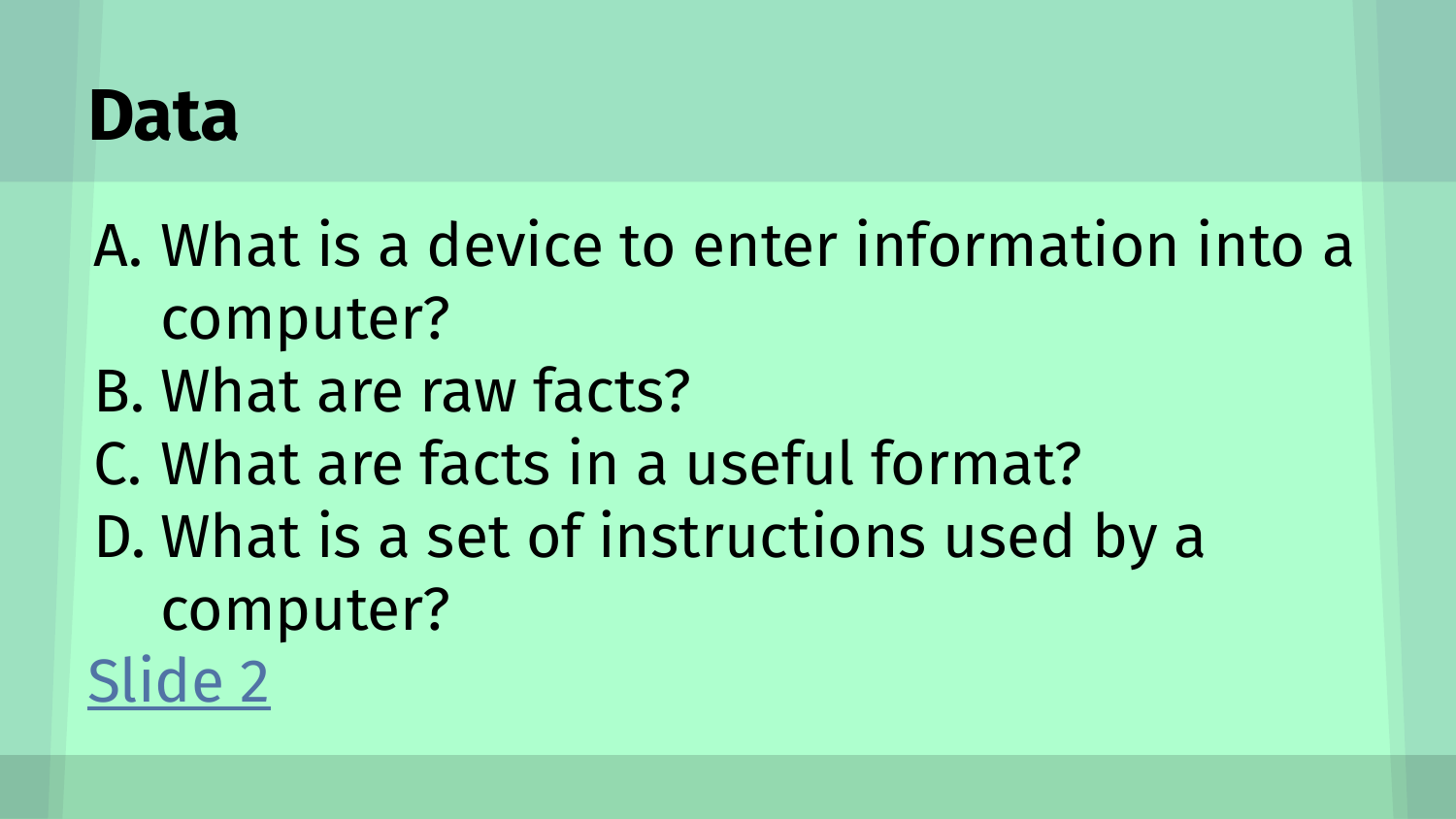

# Data
What is a device to enter information into a computer?
What are raw facts?
What are facts in a useful format?
What is a set of instructions used by a computer?
Slide 2